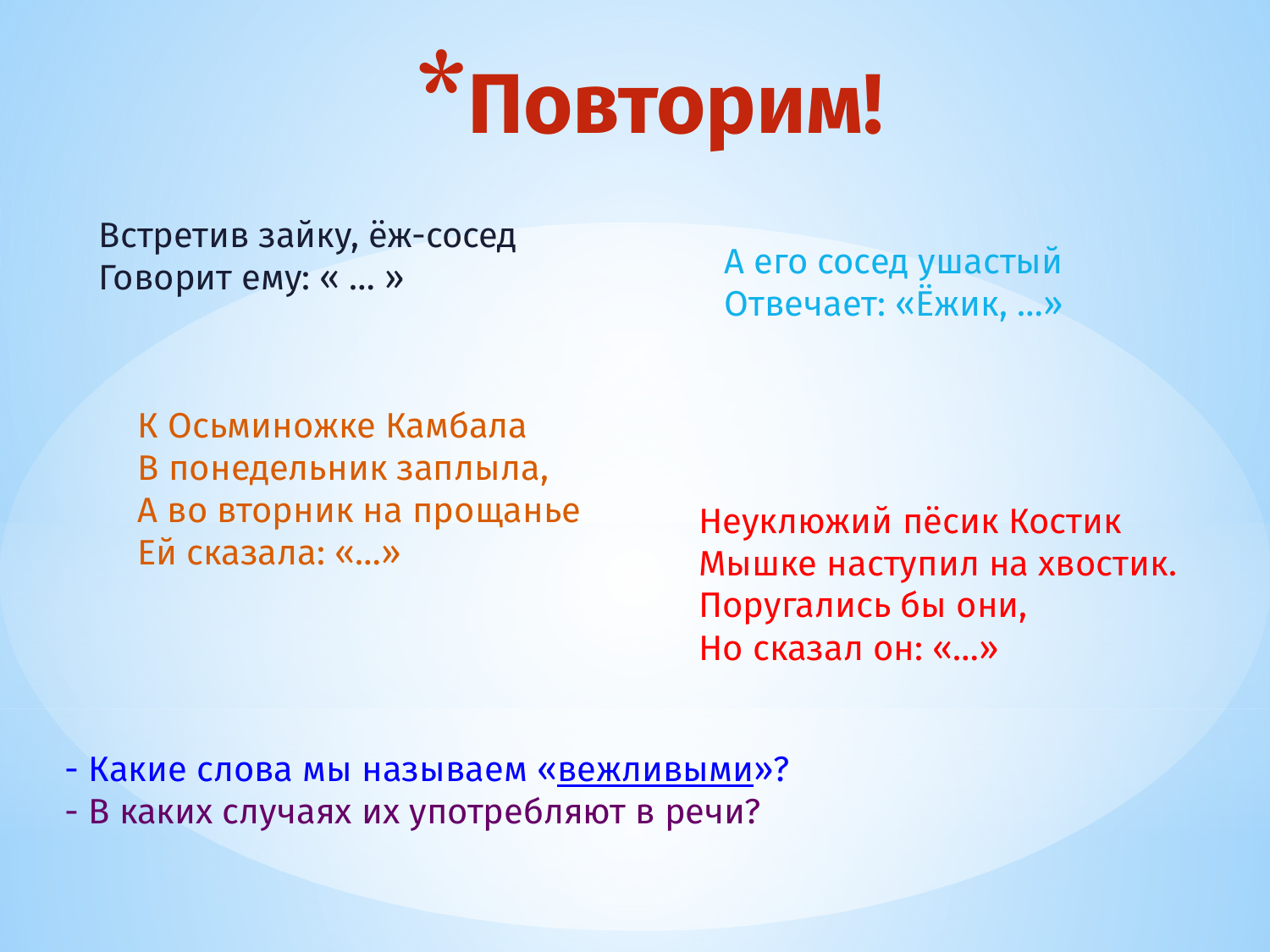

# Повторим!

Встретив зайку, ёж-сосед
Говорит ему: « … »
А его сосед ушастый
Отвечает: «Ёжик, …»
К Осьминожке Камбала
В понедельник заплыла,
А во вторник на прощанье
Ей сказала: «…»
Неуклюжий пёсик Костик
Мышке наступил на хвостик.
Поругались бы они,
Но сказал он: «…»
- Какие слова мы называем «вежливыми»?
- В каких случаях их употребляют в речи?